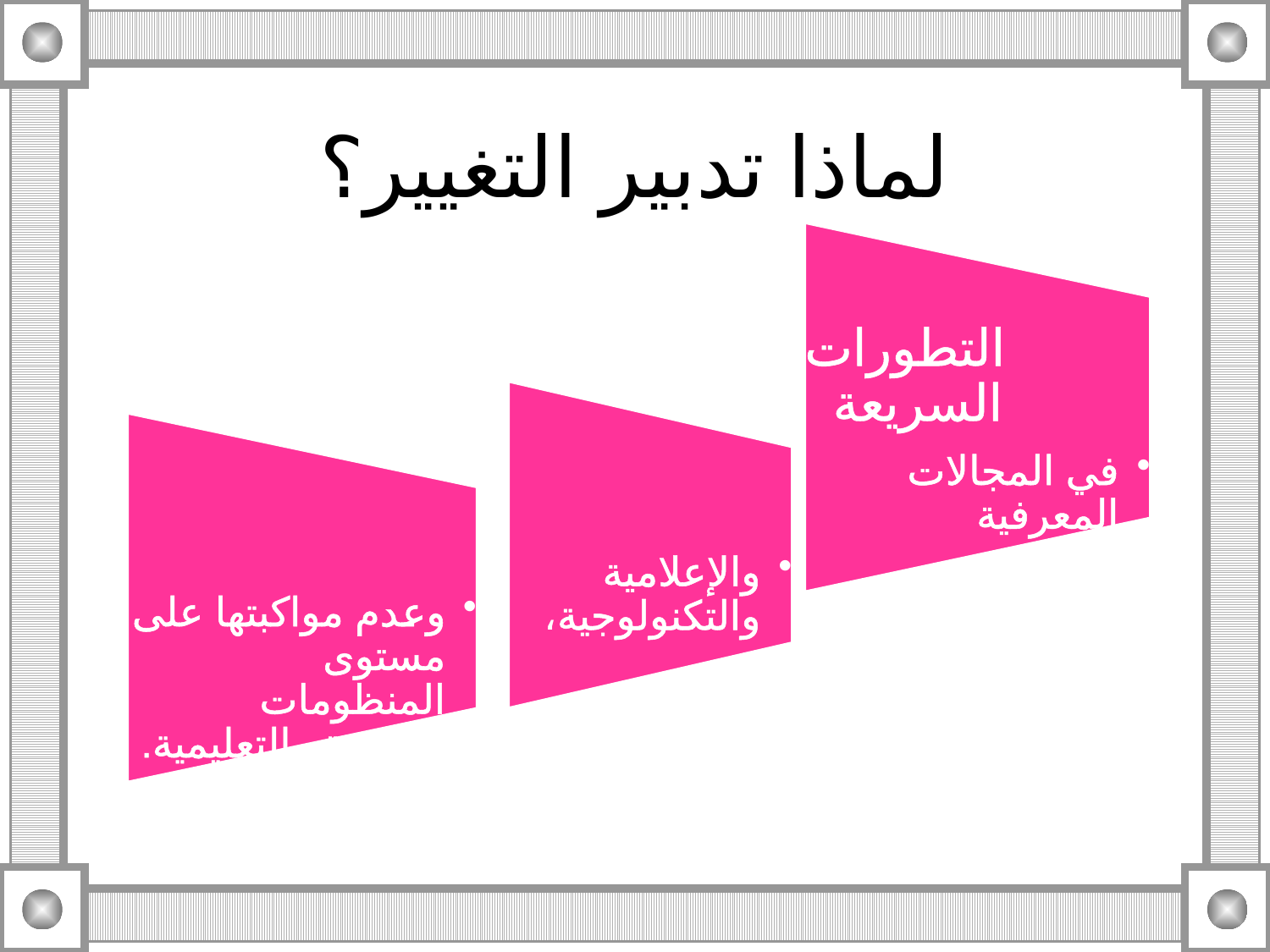

# لماذا تدبير التغيير؟

وعدم مواكبتها على مستوى المنظومات التربوية والتعليمية.

والإعلامية والتكنولوجية،
التطورات السريعة
في المجالات المعرفية